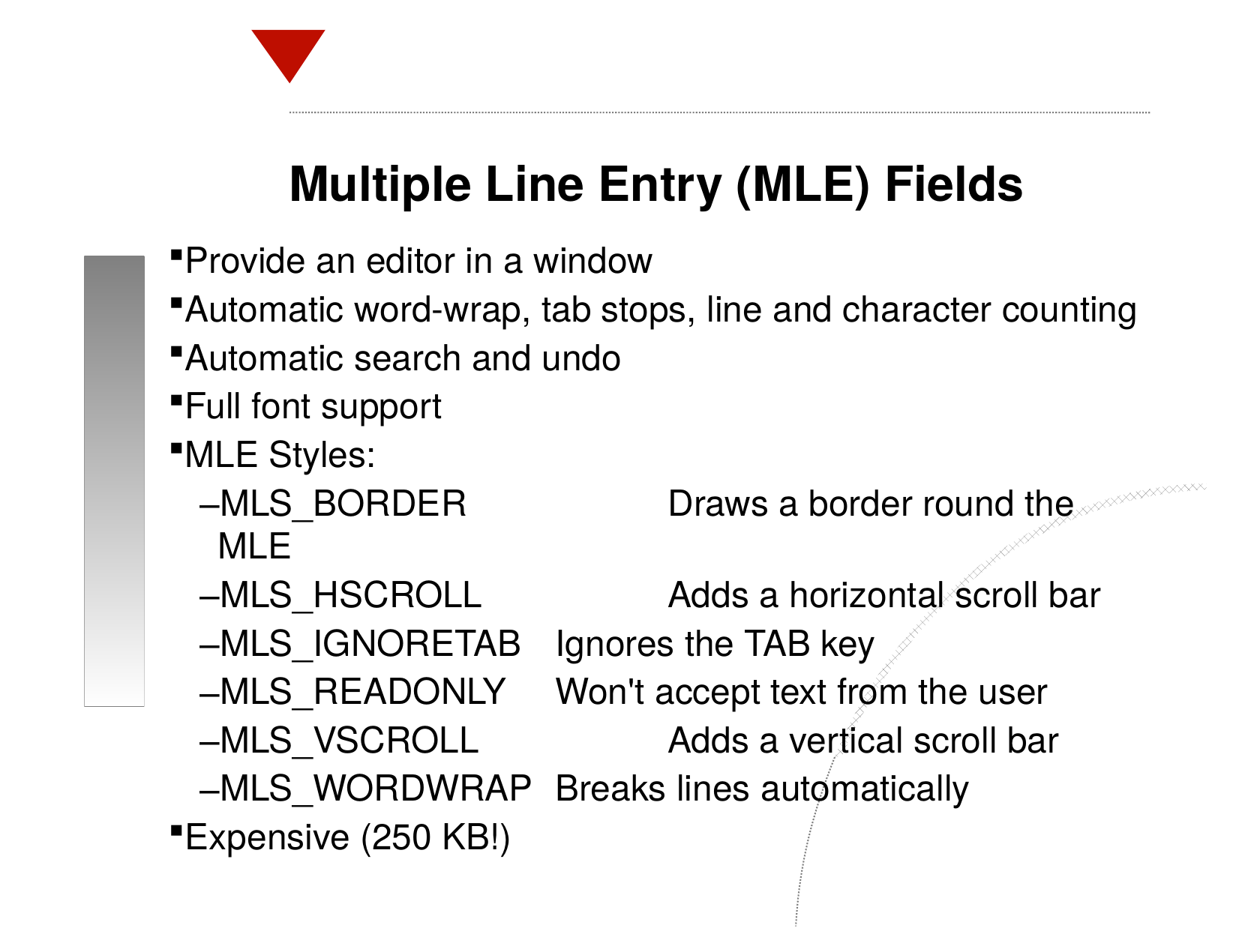

Multiple Line Entry (MLE) Fields
Provide an editor in a window
Automatic word-wrap, tab stops, line and character counting
Automatic search and undo
Full font support
MLE Styles:
MLS_BORDER		Draws a border round the MLE
MLS_HSCROLL		Adds a horizontal scroll bar
MLS_IGNORETAB	Ignores the TAB key
MLS_READONLY	Won't accept text from the user
MLS_VSCROLL		Adds a vertical scroll bar
MLS_WORDWRAP	Breaks lines automatically
Expensive (250 KB!)